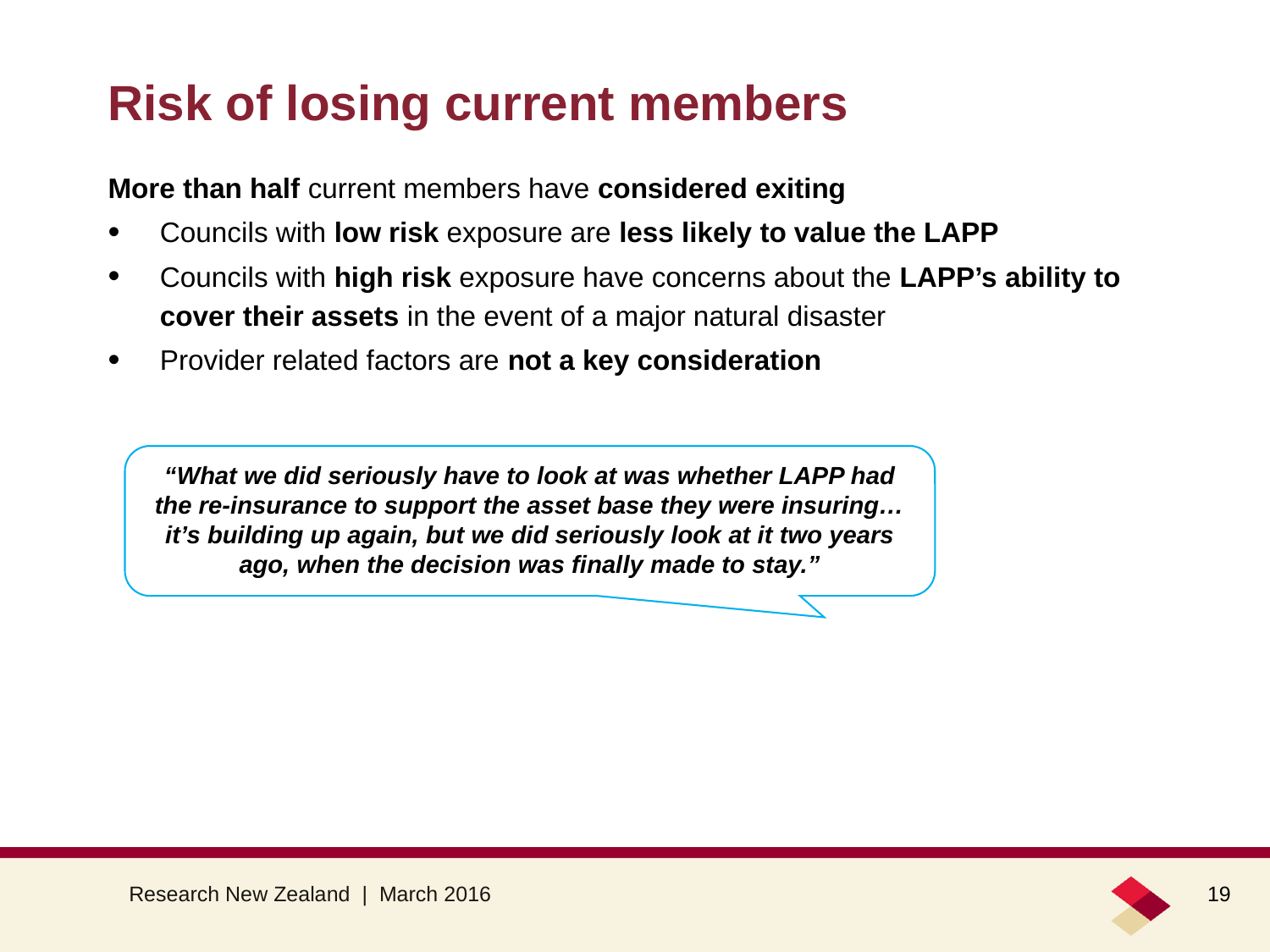

# Risk of losing current members
More than half current members have considered exiting
Councils with low risk exposure are less likely to value the LAPP
Councils with high risk exposure have concerns about the LAPP’s ability to cover their assets in the event of a major natural disaster
Provider related factors are not a key consideration
“What we did seriously have to look at was whether LAPP had the re-insurance to support the asset base they were insuring… it’s building up again, but we did seriously look at it two years ago, when the decision was finally made to stay.”